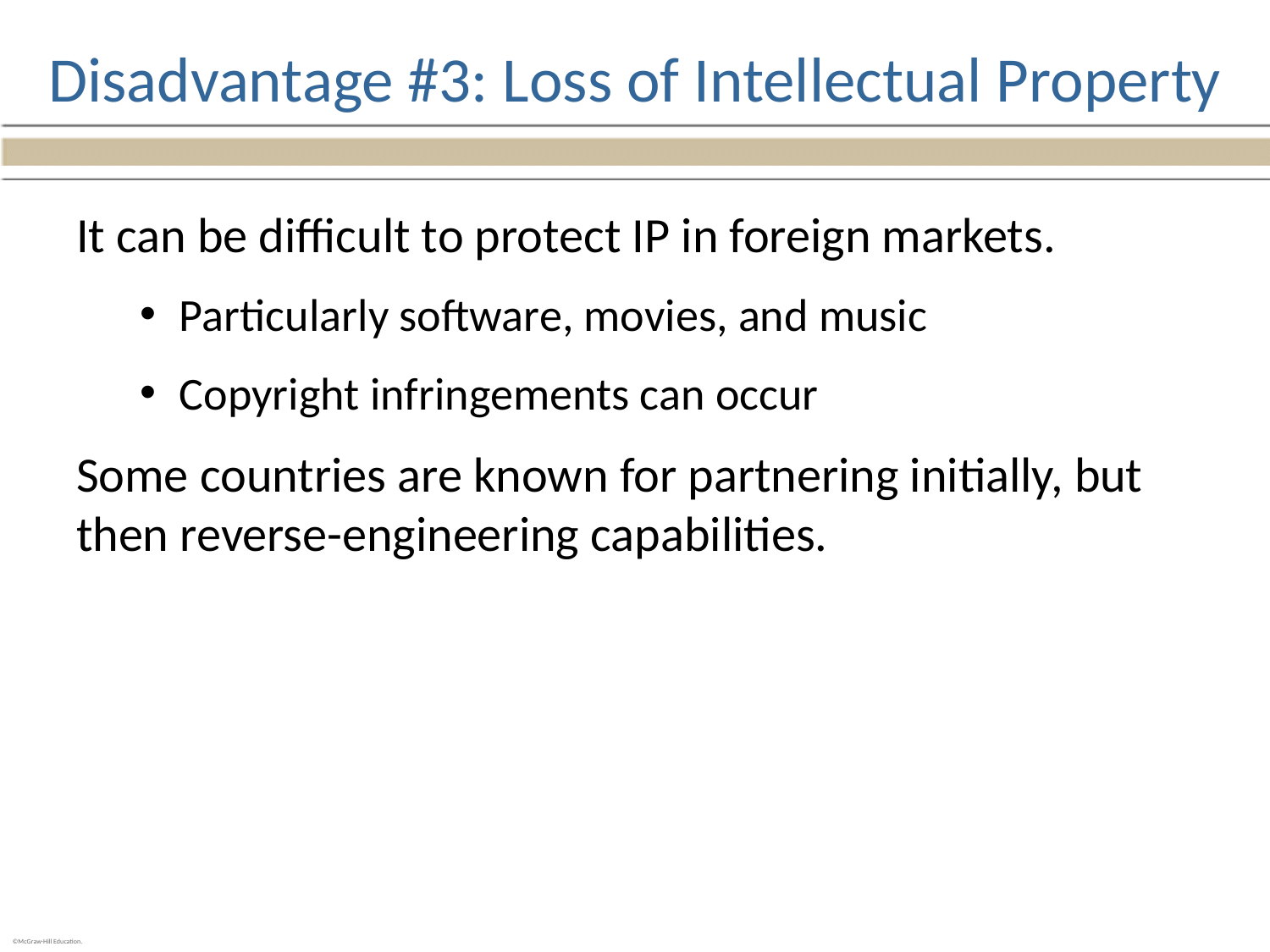

# Disadvantage #3: Loss of Intellectual Property
It can be difficult to protect IP in foreign markets.
Particularly software, movies, and music
Copyright infringements can occur
Some countries are known for partnering initially, but then reverse-engineering capabilities.